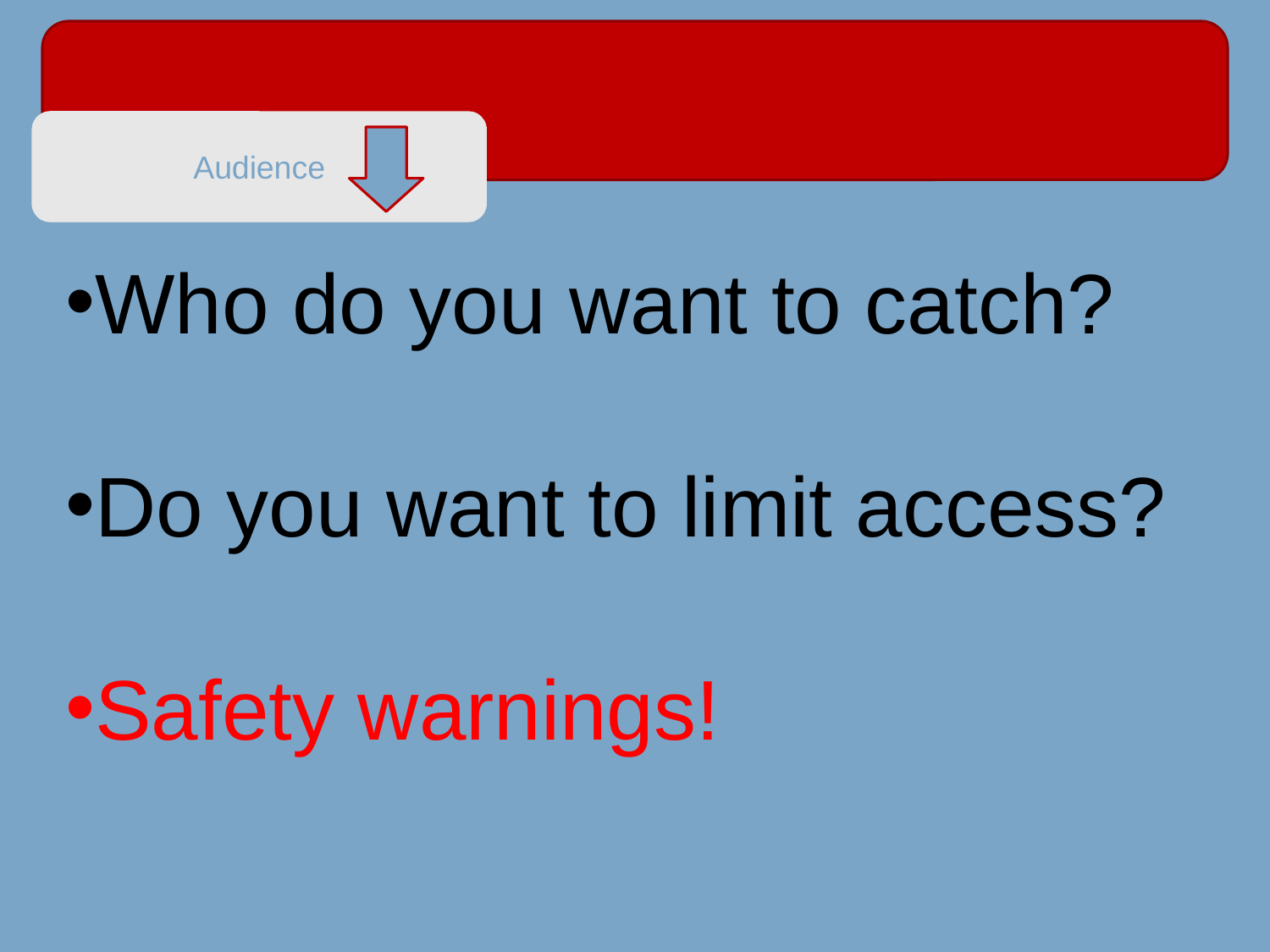

Audience

Who do you want to catch?

Do you want to limit access?

Safety warnings!